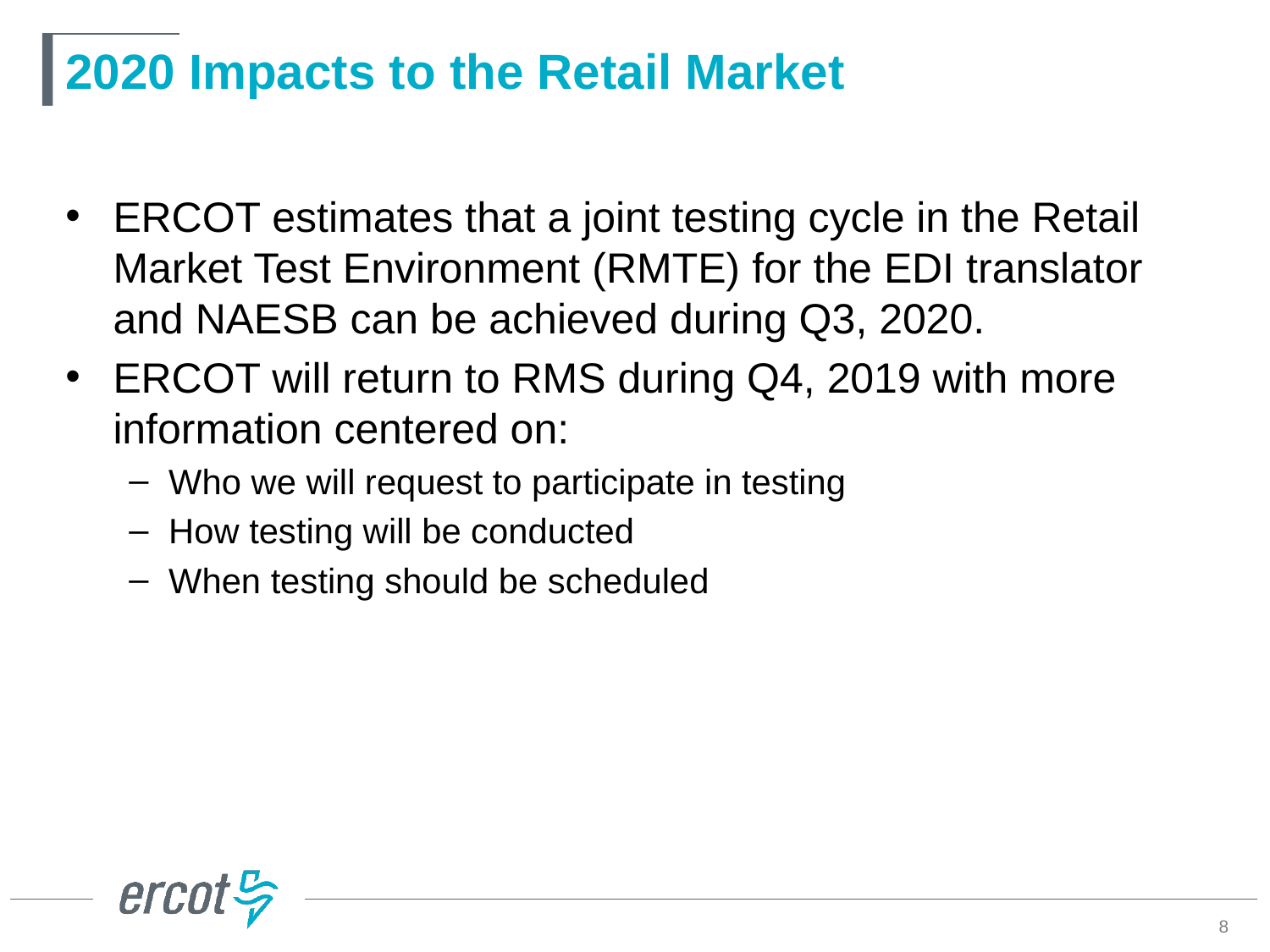

# 2020 Impacts to the Retail Market
ERCOT estimates that a joint testing cycle in the Retail Market Test Environment (RMTE) for the EDI translator and NAESB can be achieved during Q3, 2020.
ERCOT will return to RMS during Q4, 2019 with more information centered on:
Who we will request to participate in testing
How testing will be conducted
When testing should be scheduled